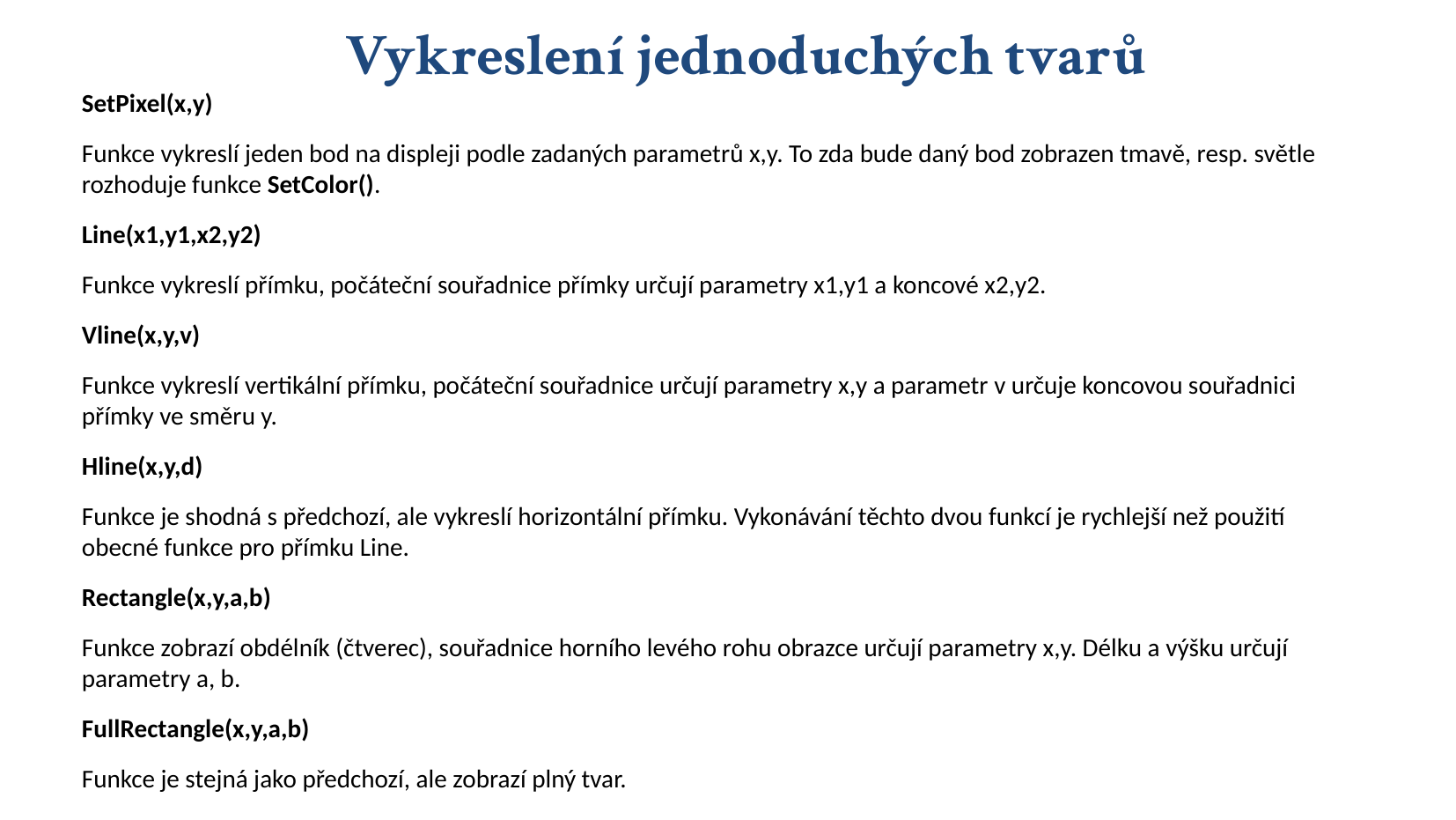

Vykreslení jednoduchých tvarů
SetPixel(x,y)
Funkce vykreslí jeden bod na displeji podle zadaných parametrů x,y. To zda bude daný bod zobrazen tmavě, resp. světle rozhoduje funkce SetColor().
Line(x1,y1,x2,y2)
Funkce vykreslí přímku, počáteční souřadnice přímky určují parametry x1,y1 a koncové x2,y2.
Vline(x,y,v)
Funkce vykreslí vertikální přímku, počáteční souřadnice určují parametry x,y a parametr v určuje koncovou souřadnici přímky ve směru y.
Hline(x,y,d)
Funkce je shodná s předchozí, ale vykreslí horizontální přímku. Vykonávání těchto dvou funkcí je rychlejší než použití obecné funkce pro přímku Line.
Rectangle(x,y,a,b)
Funkce zobrazí obdélník (čtverec), souřadnice horního levého rohu obrazce určují parametry x,y. Délku a výšku určují parametry a, b.
FullRectangle(x,y,a,b)
Funkce je stejná jako předchozí, ale zobrazí plný tvar.